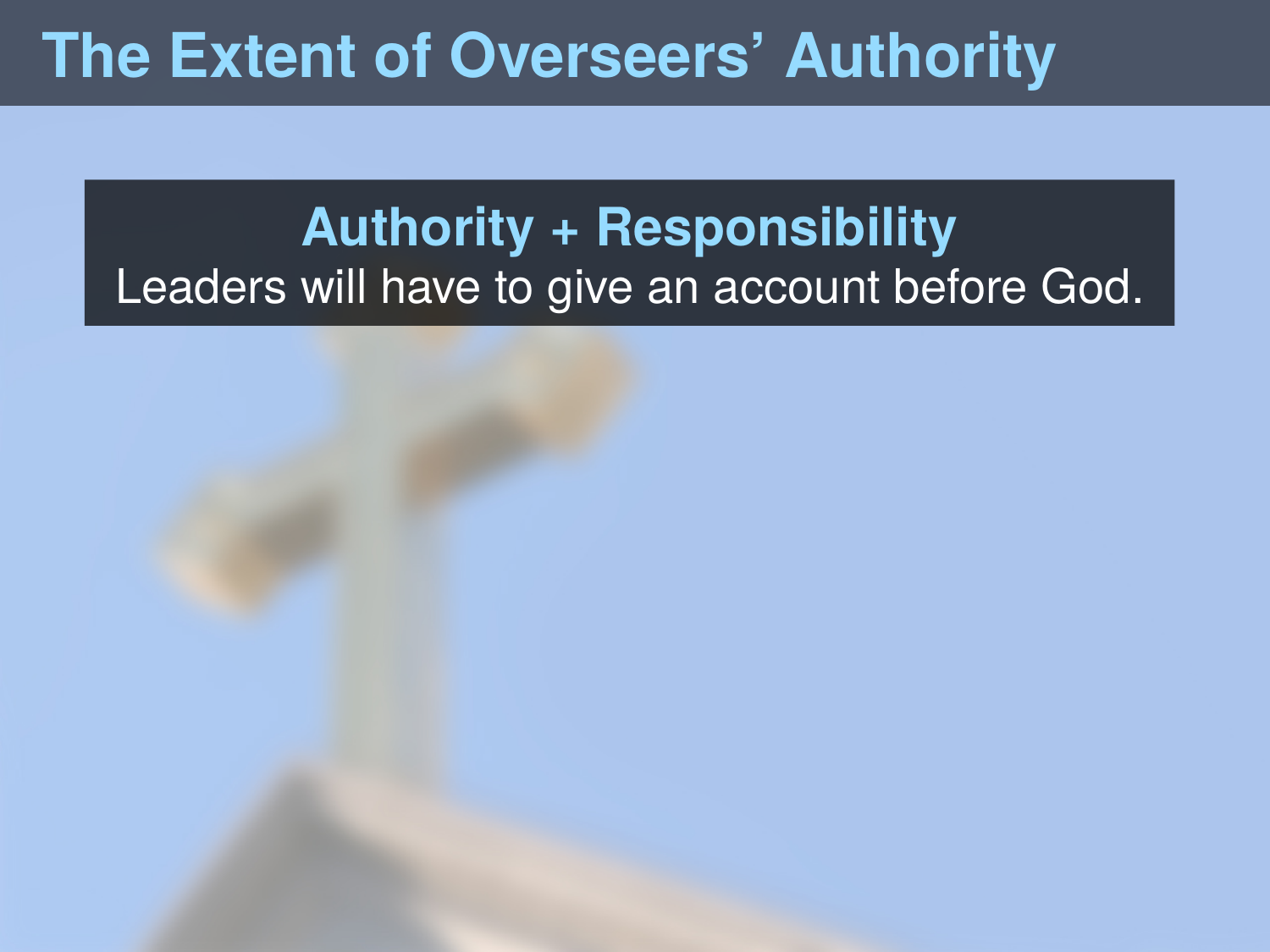

The Extent of Overseers’ Authority
Authority + Responsibility
Leaders will have to give an account before God.